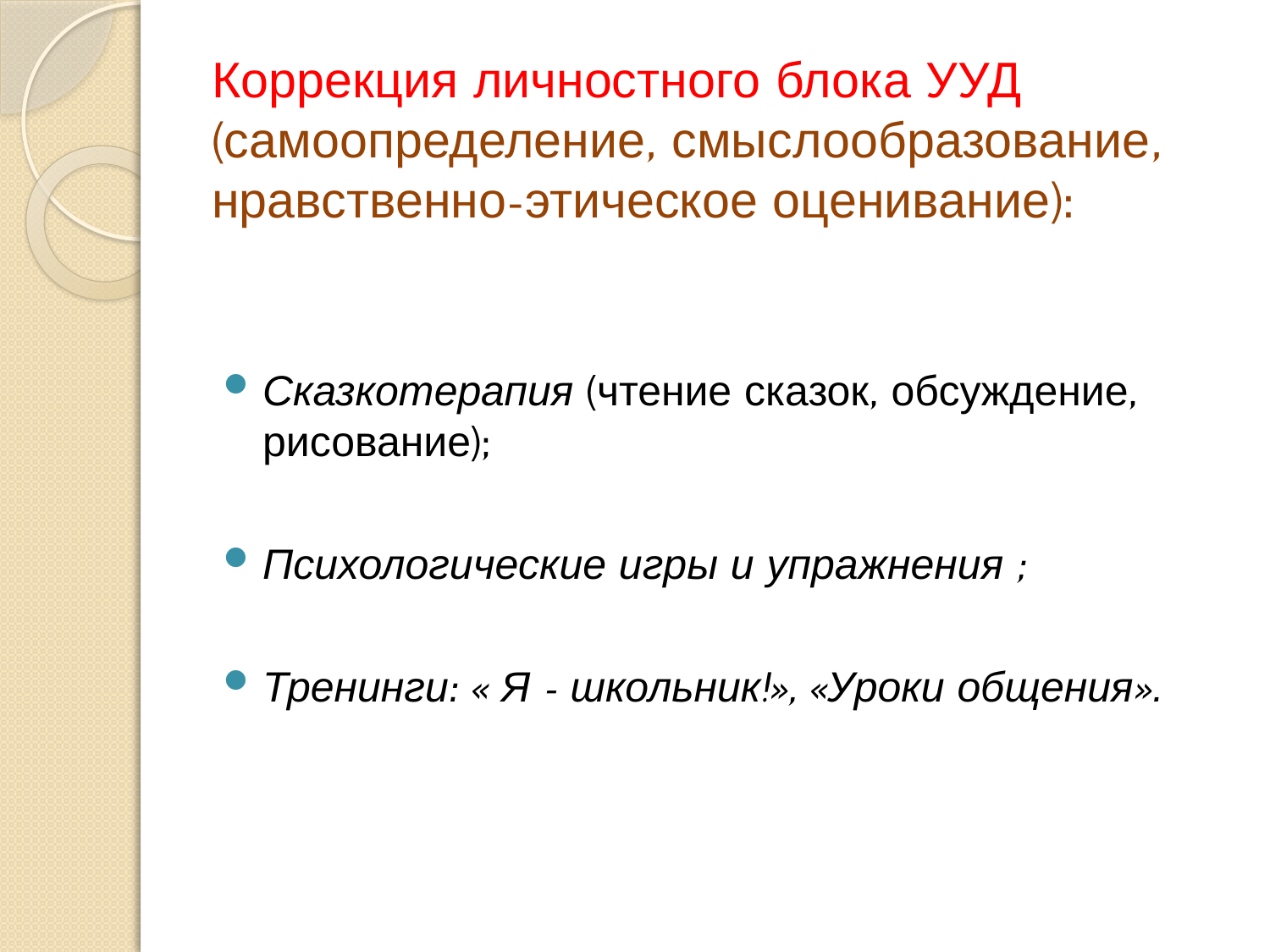

# Коррекция личностного блока УУД (самоопределение, смыслообразование, нравственно-этическое оценивание):
Сказкотерапия (чтение сказок, обсуждение, рисование);

Психологические игры и упражнения ;

Тренинги: « Я - школьник!», «Уроки общения».